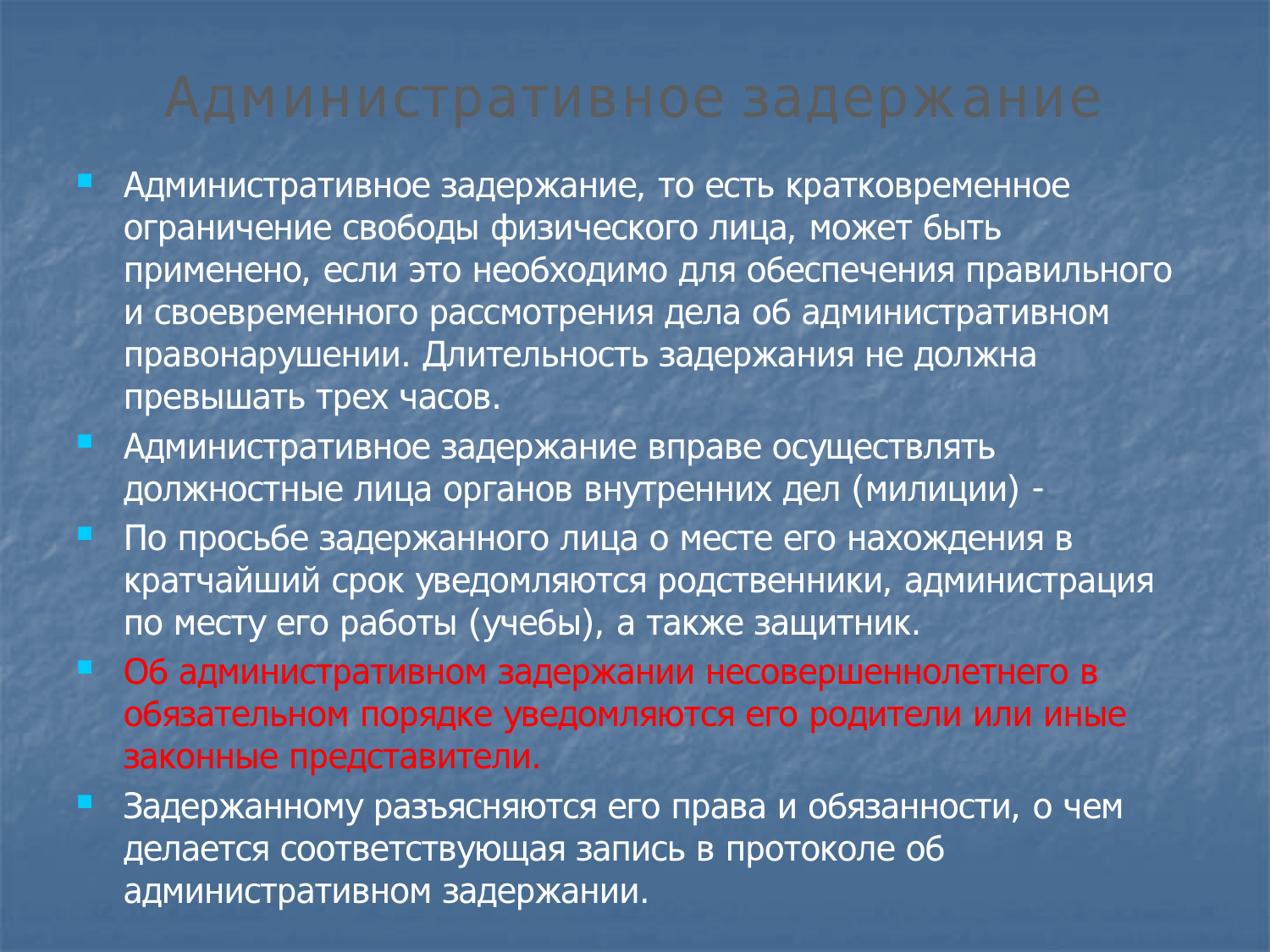

# Административное задержание
Административное задержание, то есть кратковременное ограничение свободы физического лица, может быть применено, если это необходимо для обеспечения правильного и своевременного рассмотрения дела об административном правонарушении. Длительность задержания не должна превышать трех часов.
Административное задержание вправе осуществлять должностные лица органов внутренних дел (милиции) -
По просьбе задержанного лица о месте его нахождения в кратчайший срок уведомляются родственники, администрация по месту его работы (учебы), а также защитник.
Об административном задержании несовершеннолетнего в обязательном порядке уведомляются его родители или иные законные представители.
Задержанному разъясняются его права и обязанности, о чем делается соответствующая запись в протоколе об административном задержании.